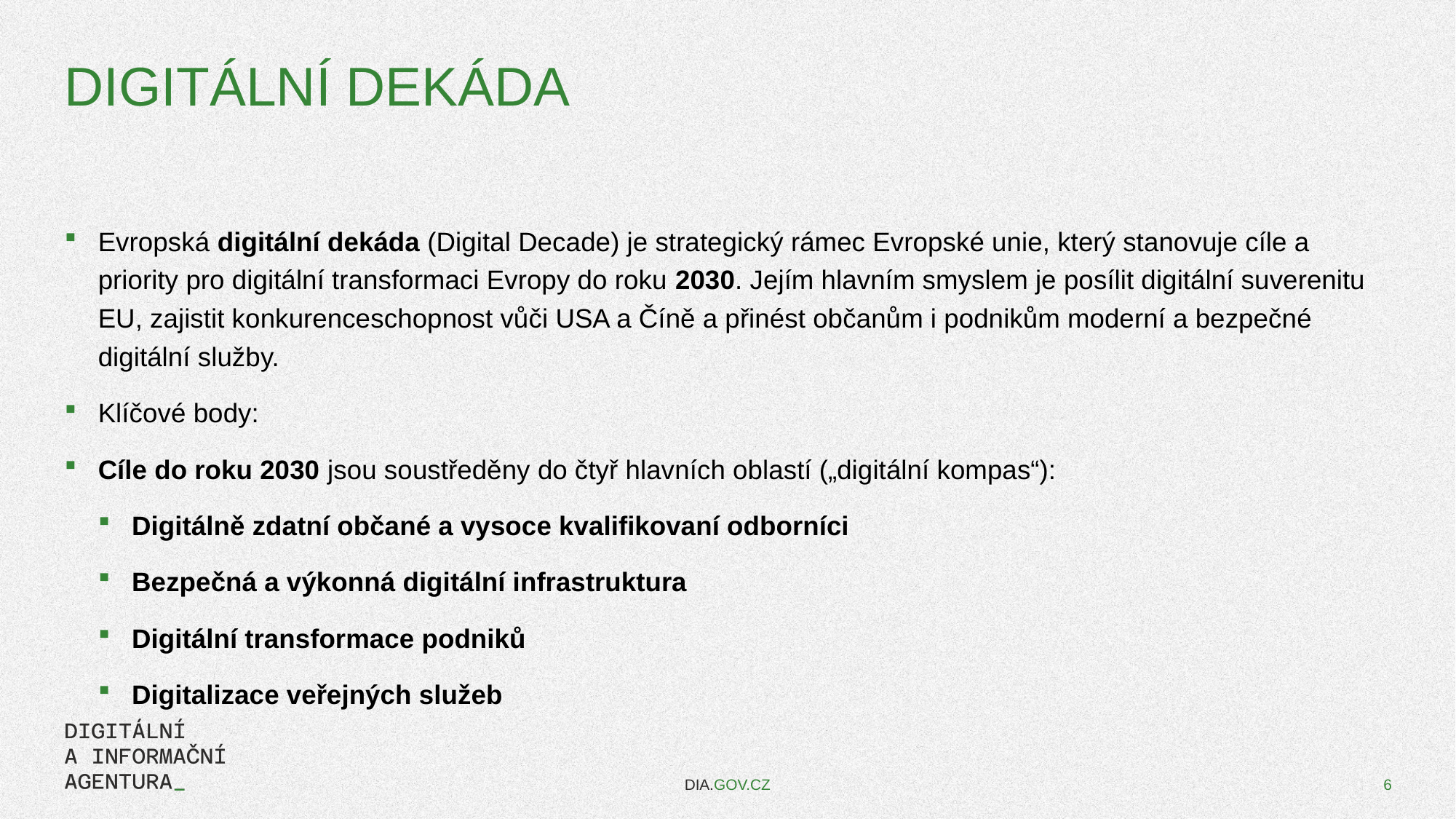

# Digitální dekáda
Evropská digitální dekáda (Digital Decade) je strategický rámec Evropské unie, který stanovuje cíle a priority pro digitální transformaci Evropy do roku 2030. Jejím hlavním smyslem je posílit digitální suverenitu EU, zajistit konkurenceschopnost vůči USA a Číně a přinést občanům i podnikům moderní a bezpečné digitální služby.
Klíčové body:
Cíle do roku 2030 jsou soustředěny do čtyř hlavních oblastí („digitální kompas“):
Digitálně zdatní občané a vysoce kvalifikovaní odborníci
Bezpečná a výkonná digitální infrastruktura
Digitální transformace podniků
Digitalizace veřejných služeb

DIA.GOV.CZ
6